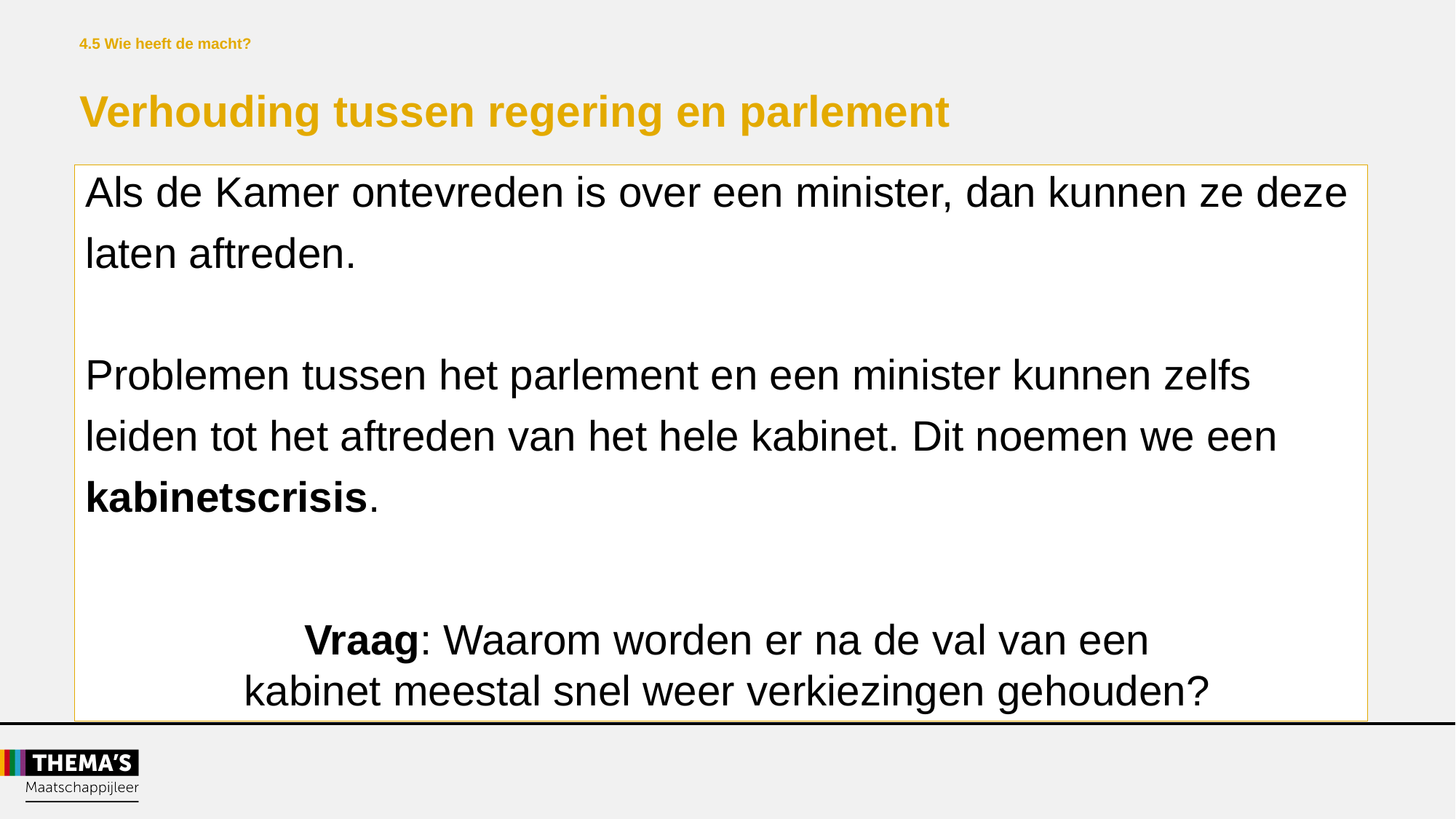

4.5 Wie heeft de macht?
Verhouding tussen regering en parlement
Als de Kamer ontevreden is over een minister, dan kunnen ze deze
laten aftreden.

Problemen tussen het parlement en een minister kunnen zelfs
leiden tot het aftreden van het hele kabinet. Dit noemen we een
kabinetscrisis.
Vraag: Waarom worden er na de val van een
kabinet meestal snel weer verkiezingen gehouden?